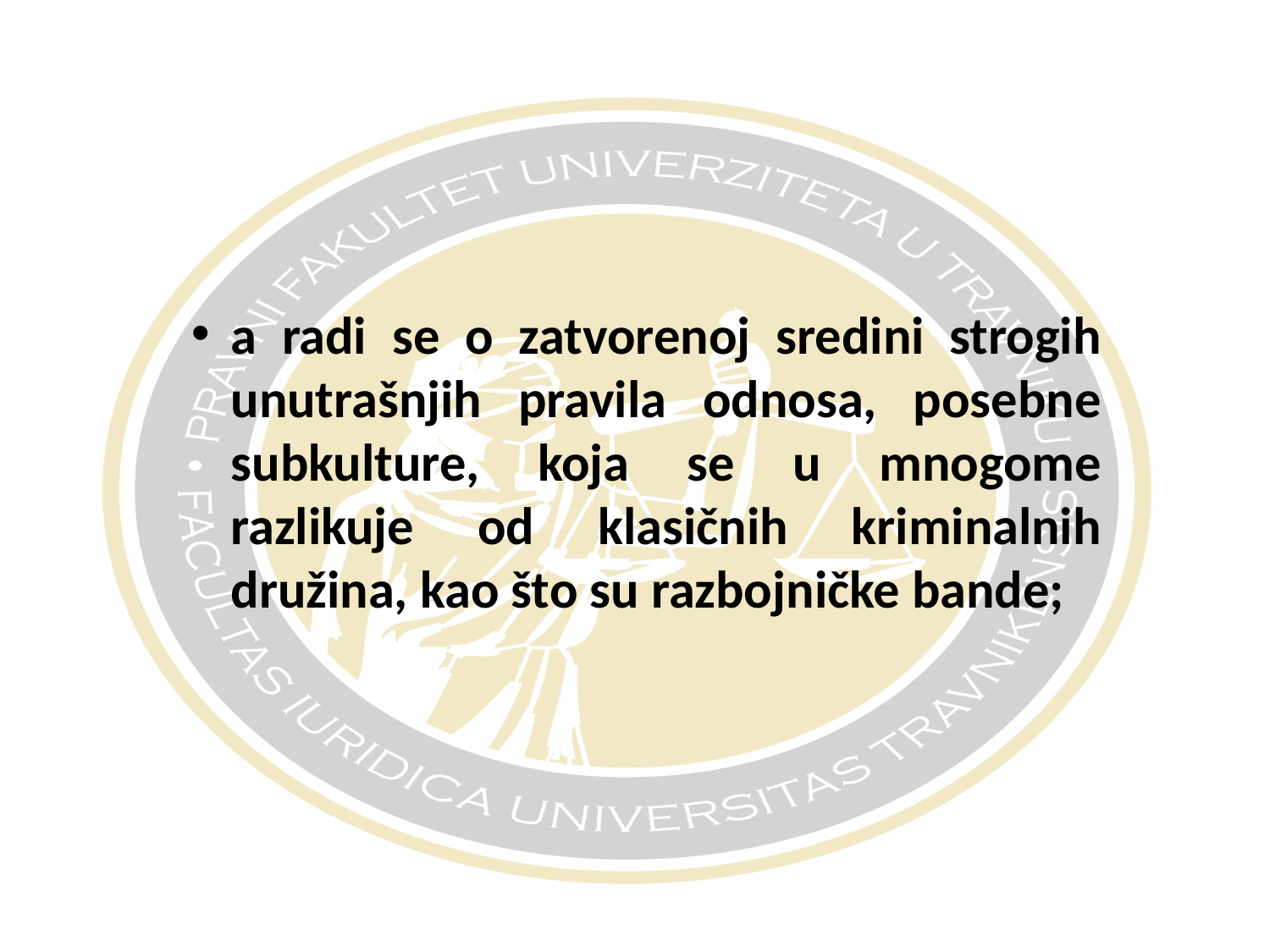

#
a radi se o zatvorenoj sredini strogih unutrašnjih pravila odnosa, posebne subkulture, koja se u mnogome razlikuje od klasičnih kriminalnih družina, kao što su razbojničke bande;